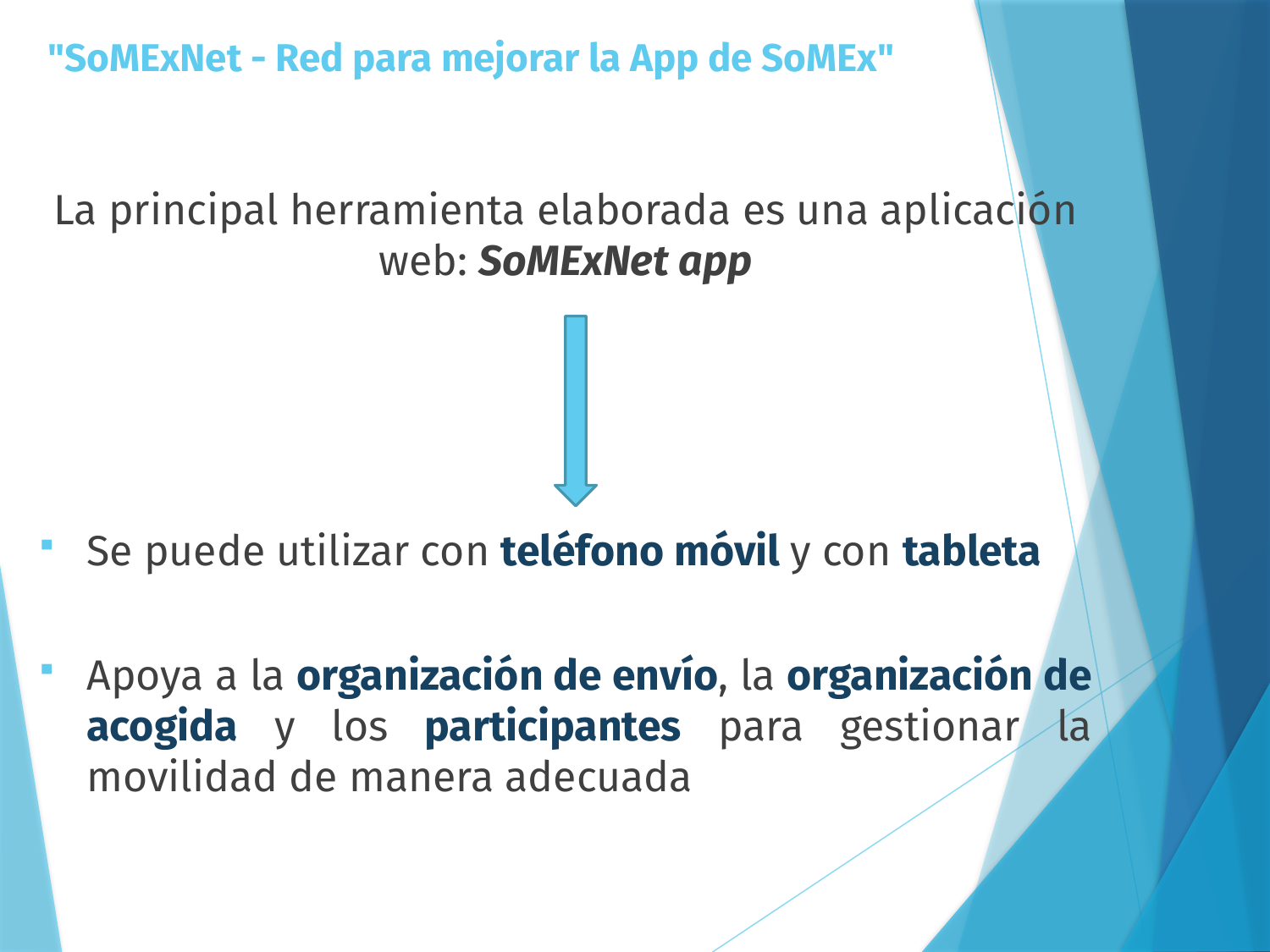

# "SoMExNet - Red para mejorar la App de SoMEx"
La principal herramienta elaborada es una aplicación web: SoMExNet app

Se puede utilizar con teléfono móvil y con tableta

Apoya a la organización de envío, la organización de acogida y los participantes para gestionar la movilidad de manera adecuada